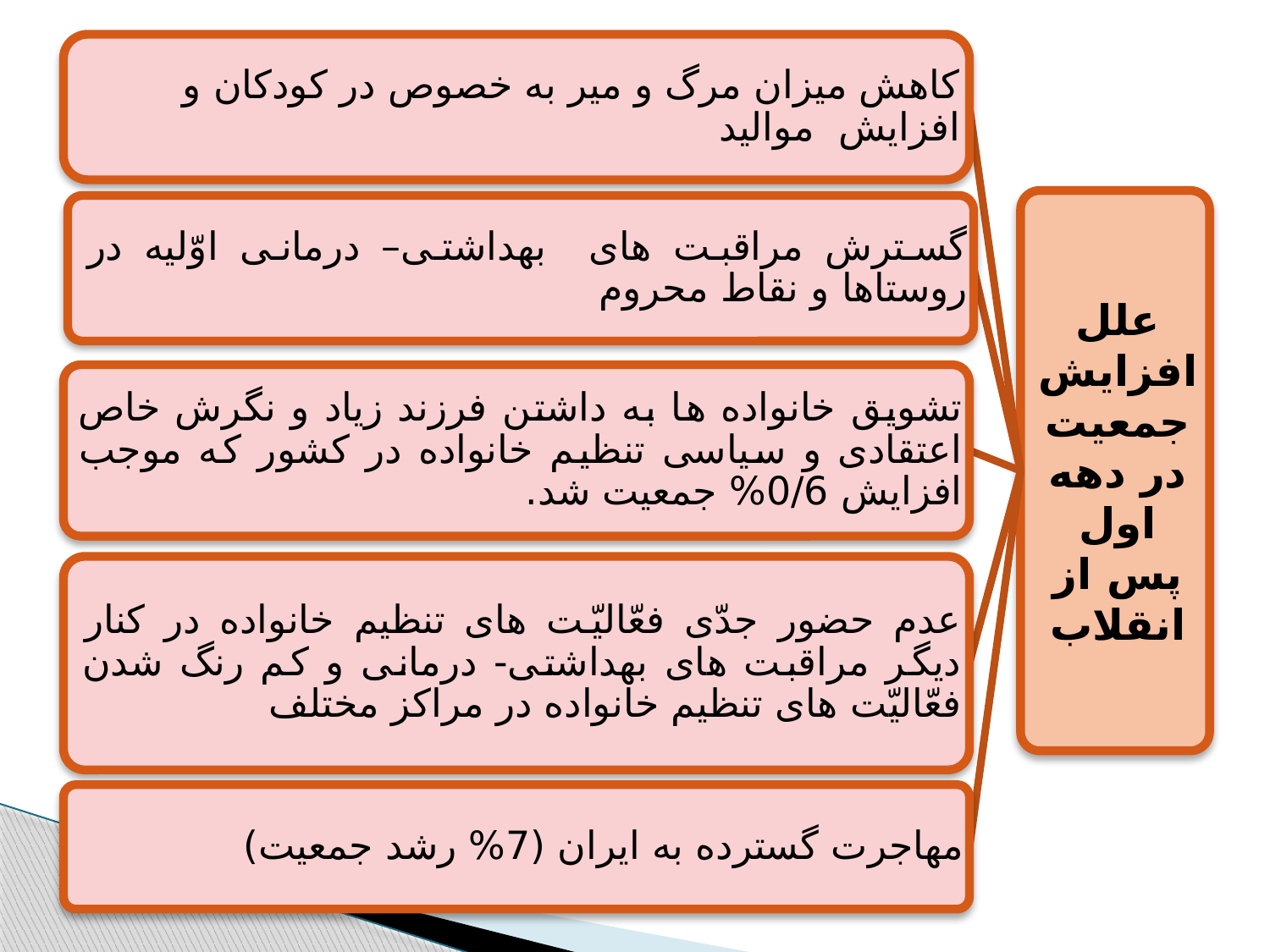

علل افزايش جمعيت در دهه اول پس از انقلاب

کاهش میزان مرگ و میر به خصوص در کودکان و افزایش  موالید

گسترش مراقبت های  بهداشتی– درمانی اوّلیه در روستاها و نقاط محروم

تشویق خانواده ها به داشتن فرزند زیاد و نگرش خاص اعتقادی و سیاسی تنظیم خانواده در کشور كه موجب افزايش 0/6% جمعيت شد.

عدم حضور جدّی فعّالیّت های تنظیم خانواده در کنار دیگر مراقبت های بهداشتی- درمانی و کم رنگ شدن فعّالیّت های تنظیم خانواده در مراکز مختلف

مهاجرت گسترده به ايران (7% رشد جمعيت)